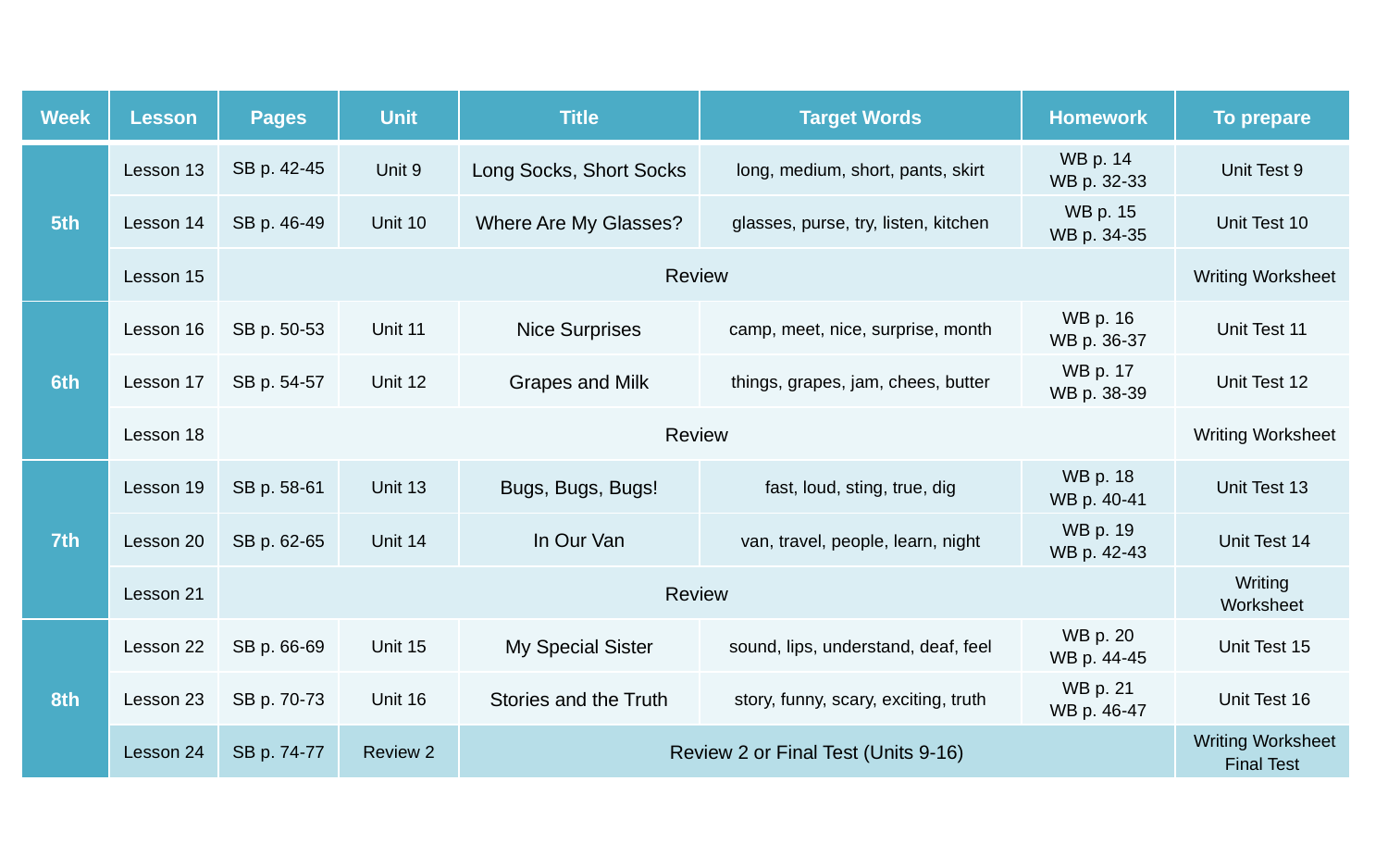

| Week | Lesson | Pages | Unit | Title | Target Words | Homework | To prepare |
| --- | --- | --- | --- | --- | --- | --- | --- |
| 5th | Lesson 13 | SB p. 42-45 | Unit 9 | Long Socks, Short Socks | long, medium, short, pants, skirt | WB p. 14 WB p. 32-33 | Unit Test 9 |
|  | Lesson 14 | SB p. 46-49 | Unit 10 | Where Are My Glasses? | glasses, purse, try, listen, kitchen | WB p. 15 WB p. 34-35 | Unit Test 10 |
|  | Lesson 15 | Review |  |  |  |  | Writing Worksheet |
| 6th | Lesson 16 | SB p. 50-53 | Unit 11 | Nice Surprises | camp, meet, nice, surprise, month | WB p. 16 WB p. 36-37 | Unit Test 11 |
|  | Lesson 17 | SB p. 54-57 | Unit 12 | Grapes and Milk | things, grapes, jam, chees, butter | WB p. 17 WB p. 38-39 | Unit Test 12 |
|  | Lesson 18 | Review |  |  |  |  | Writing Worksheet |
| 7th | Lesson 19 | SB p. 58-61 | Unit 13 | Bugs, Bugs, Bugs! | fast, loud, sting, true, dig | WB p. 18 WB p. 40-41 | Unit Test 13 |
|  | Lesson 20 | SB p. 62-65 | Unit 14 | In Our Van | van, travel, people, learn, night | WB p. 19 WB p. 42-43 | Unit Test 14 |
|  | Lesson 21 | Review |  |  |  |  | Writing Worksheet |
| 8th | Lesson 22 | SB p. 66-69 | Unit 15 | My Special Sister | sound, lips, understand, deaf, feel | WB p. 20 WB p. 44-45 | Unit Test 15 |
|  | Lesson 23 | SB p. 70-73 | Unit 16 | Stories and the Truth | story, funny, scary, exciting, truth | WB p. 21 WB p. 46-47 | Unit Test 16 |
|  | Lesson 24 | SB p. 74-77 | Review 2 | Review 2 or Final Test (Units 9-16) |  |  | Writing Worksheet Final Test |